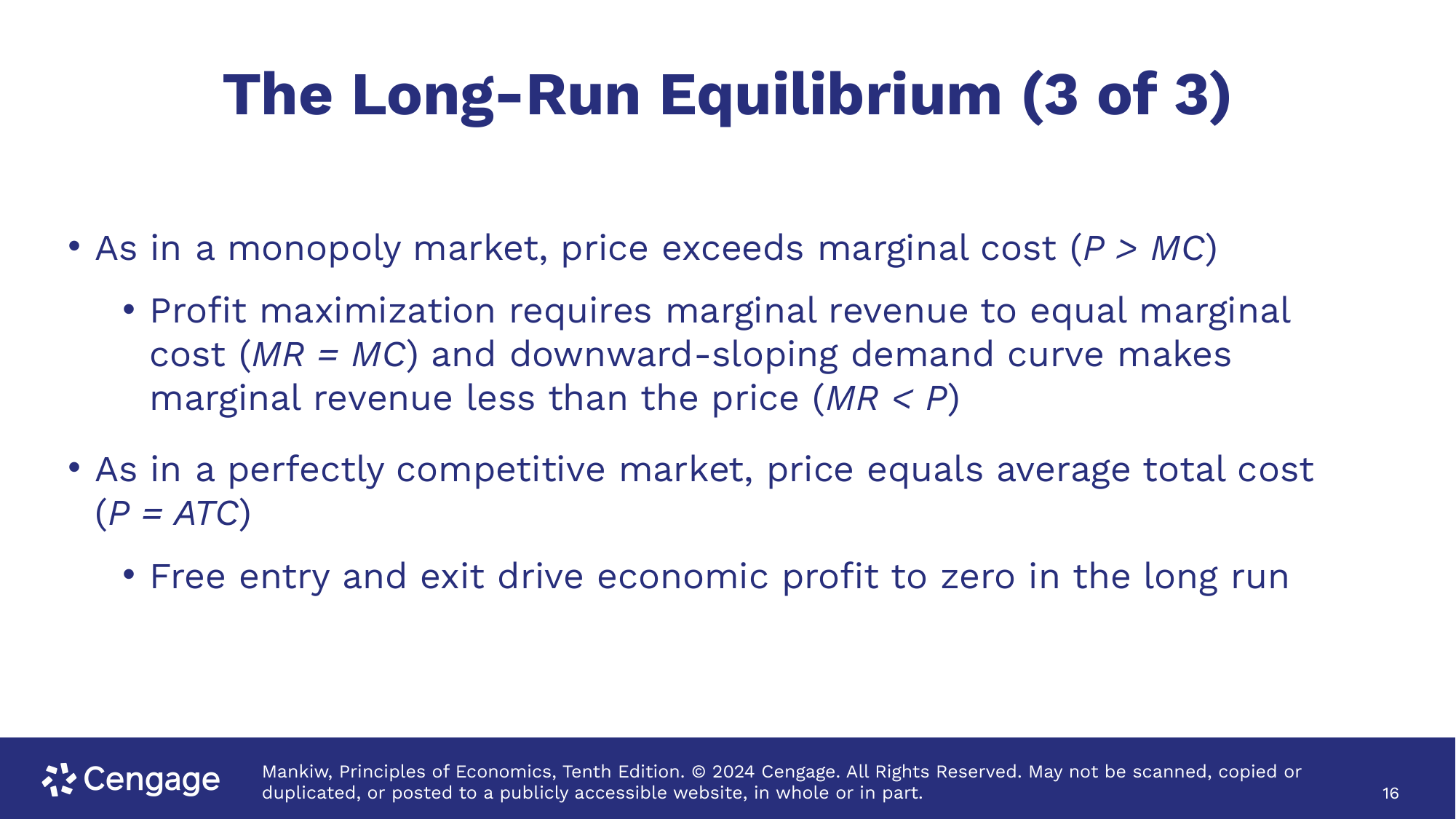

# The Long-Run Equilibrium (3 of 3)
As in a monopoly market, price exceeds marginal cost (P > MC)
Profit maximization requires marginal revenue to equal marginal cost (MR = MC) and downward-sloping demand curve makes marginal revenue less than the price (MR < P)
As in a perfectly competitive market, price equals average total cost (P = ATC)
Free entry and exit drive economic profit to zero in the long run